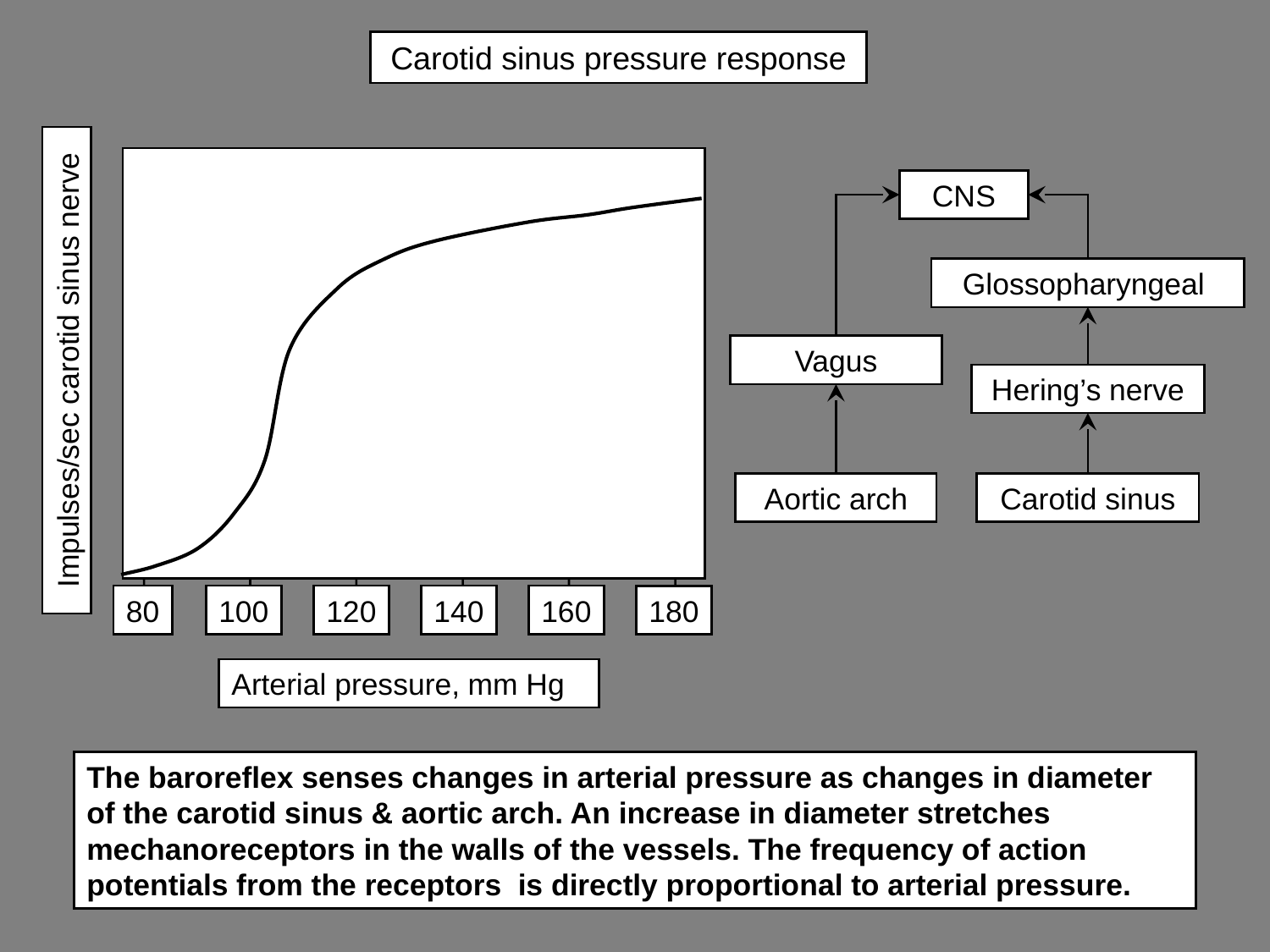

# Carotid sinus pressure response

80
100
120
140
160
180
CNS
Glossopharyngeal
Vagus
Hering’s nerve
Aortic arch
Carotid sinus
Impulses/sec carotid sinus nerve
Arterial pressure, mm Hg
The baroreflex senses changes in arterial pressure as changes in diameter of the carotid sinus & aortic arch. An increase in diameter stretches mechanoreceptors in the walls of the vessels. The frequency of action potentials from the receptors  is directly proportional to arterial pressure.